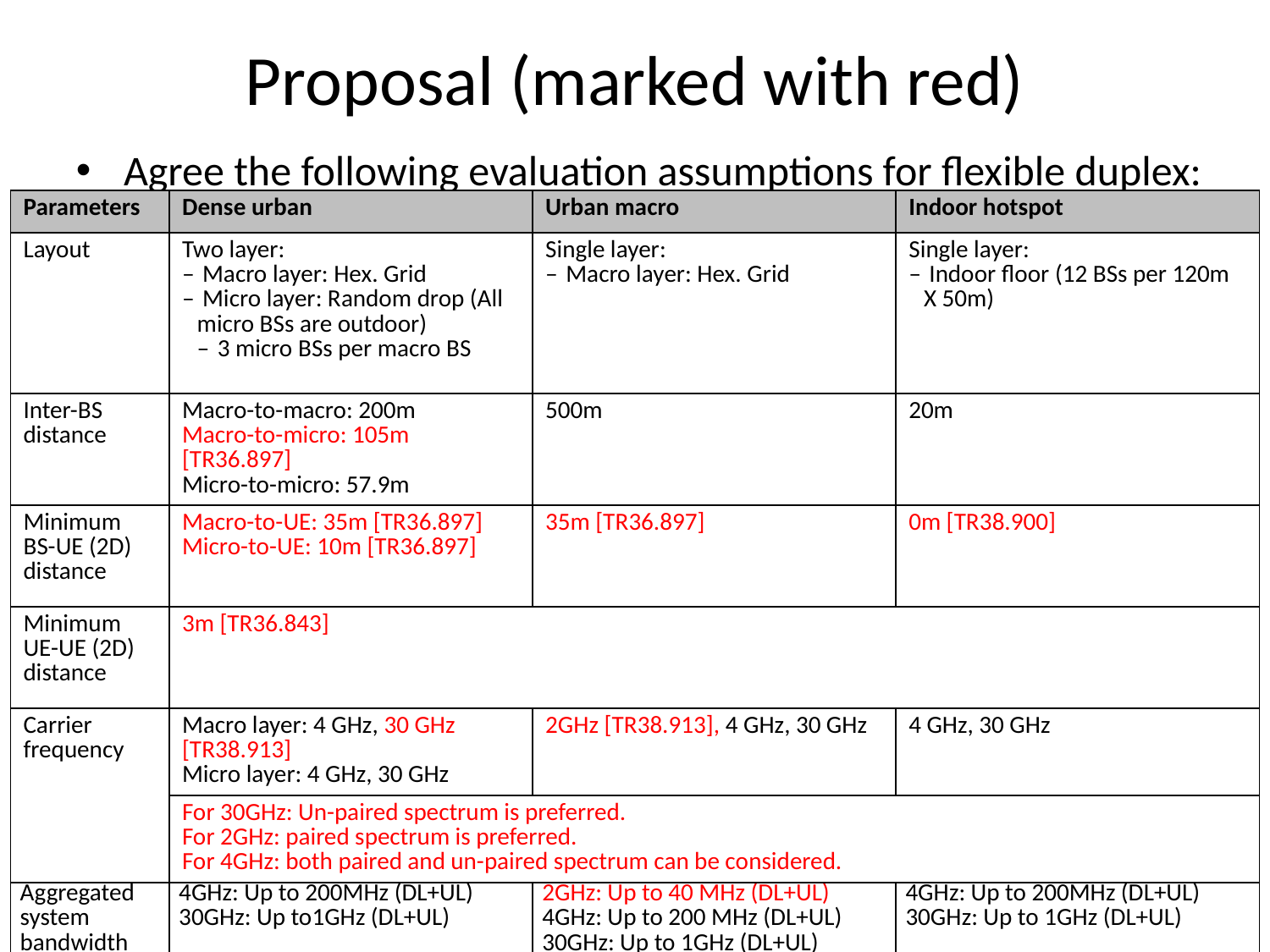

Proposal (marked with red)
Agree the following evaluation assumptions for flexible duplex:
| Parameters | Dense urban | Urban macro | Indoor hotspot |
| --- | --- | --- | --- |
| Layout | Two layer: Macro layer: Hex. Grid Micro layer: Random drop (All micro BSs are outdoor) 3 micro BSs per macro BS | Single layer: Macro layer: Hex. Grid | Single layer: Indoor floor (12 BSs per 120m X 50m) |
| Inter-BS distance | Macro-to-macro: 200m Macro-to-micro: 105m [TR36.897] Micro-to-micro: 57.9m | 500m | 20m |
| Minimum BS-UE (2D) distance | Macro-to-UE: 35m [TR36.897] Micro-to-UE: 10m [TR36.897] | 35m [TR36.897] | 0m [TR38.900] |
| Minimum UE-UE (2D) distance | 3m [TR36.843] |  |  |
| Carrier frequency | Macro layer: 4 GHz, 30 GHz [TR38.913] Micro layer: 4 GHz, 30 GHz | 2GHz [TR38.913], 4 GHz, 30 GHz | 4 GHz, 30 GHz |
|  | For 30GHz: Un-paired spectrum is preferred. For 2GHz: paired spectrum is preferred. For 4GHz: both paired and un-paired spectrum can be considered. |  |  |
| Aggregated system bandwidth | 4GHz: Up to 200MHz (DL+UL) 30GHz: Up to1GHz (DL+UL) | 2GHz: Up to 40 MHz (DL+UL) 4GHz: Up to 200 MHz (DL+UL) 30GHz: Up to 1GHz (DL+UL) | 4GHz: Up to 200MHz (DL+UL) 30GHz: Up to 1GHz (DL+UL) |
| Simulation bandwidth | 20MHz per CC below 6GHz and 80 MHz  per CC above 6GHz Note: For FDD, simulation BW is split equally between UL and DL Note: UE TX power scaling will impact final results |  |  |